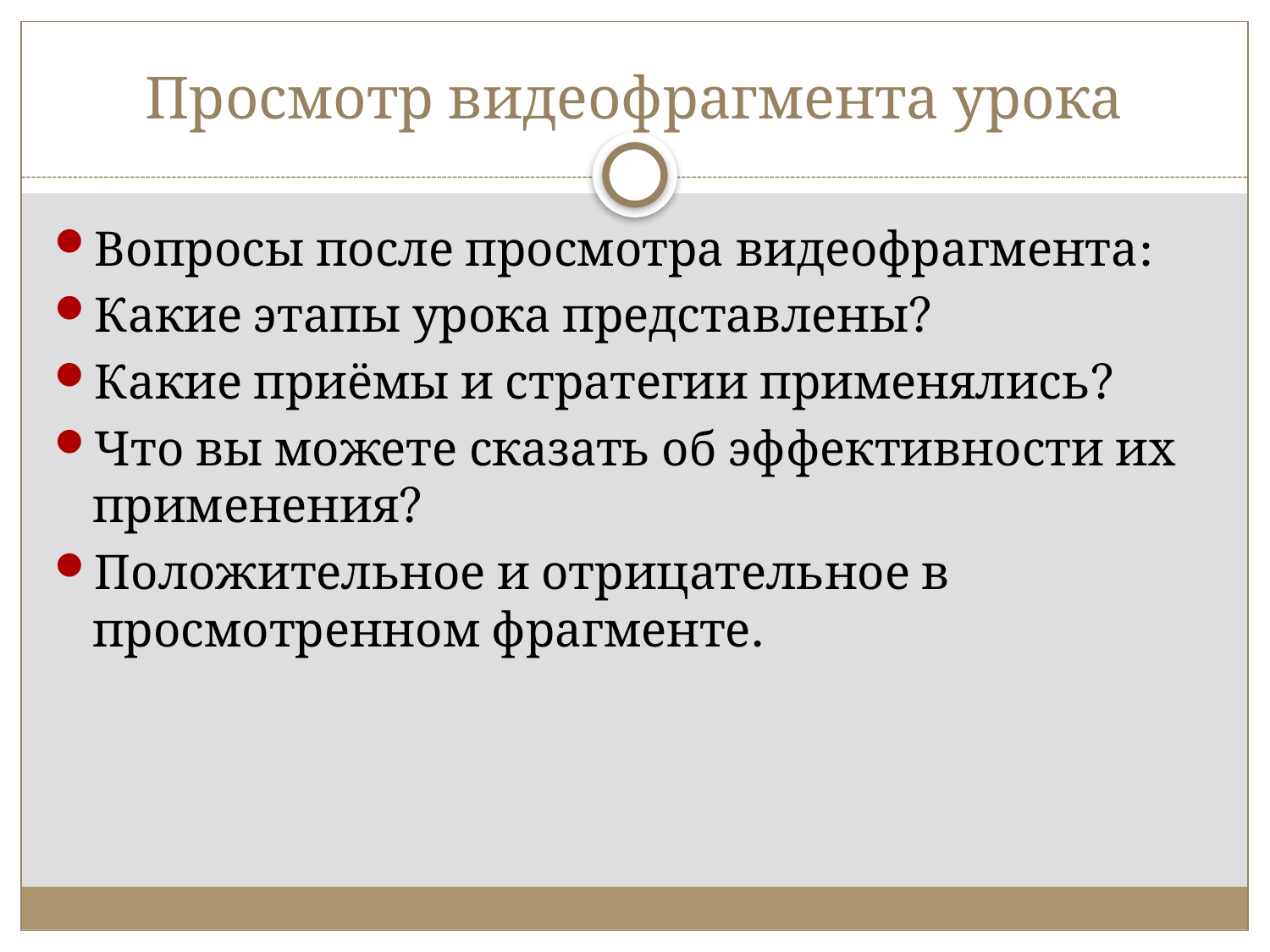

# Просмотр видеофрагмента урока
Вопросы после просмотра видеофрагмента:
Какие этапы урока представлены?
Какие приёмы и стратегии применялись?
Что вы можете сказать об эффективности их применения?
Положительное и отрицательное в просмотренном фрагменте.